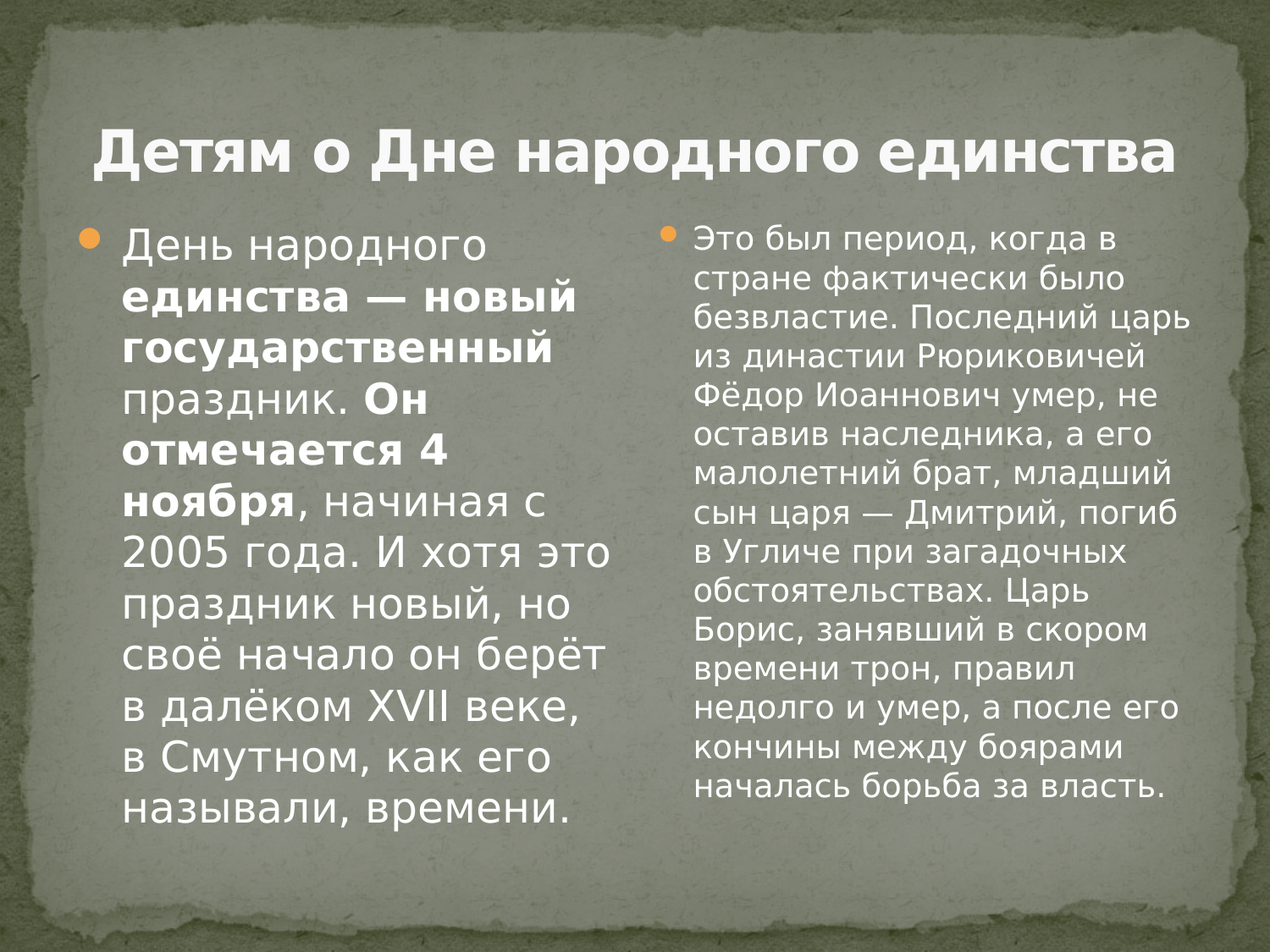

# Детям о Дне народного единства
День народного единства — новый государственный праздник. Он отмечается 4 ноября, начиная с 2005 года. И хотя это праздник новый, но своё начало он берёт в далёком XVII веке, в Смутном, как его называли, времени.

Это был период, когда в стране фактически было безвластие. Последний царь из династии Рюриковичей Фёдор Иоаннович умер, не оставив наследника, а его малолетний брат, младший сын царя — Дмитрий, погиб в Угличе при загадочных обстоятельствах. Царь Борис, занявший в скором времени трон, правил недолго и умер, а после его кончины между боярами началась борьба за власть.